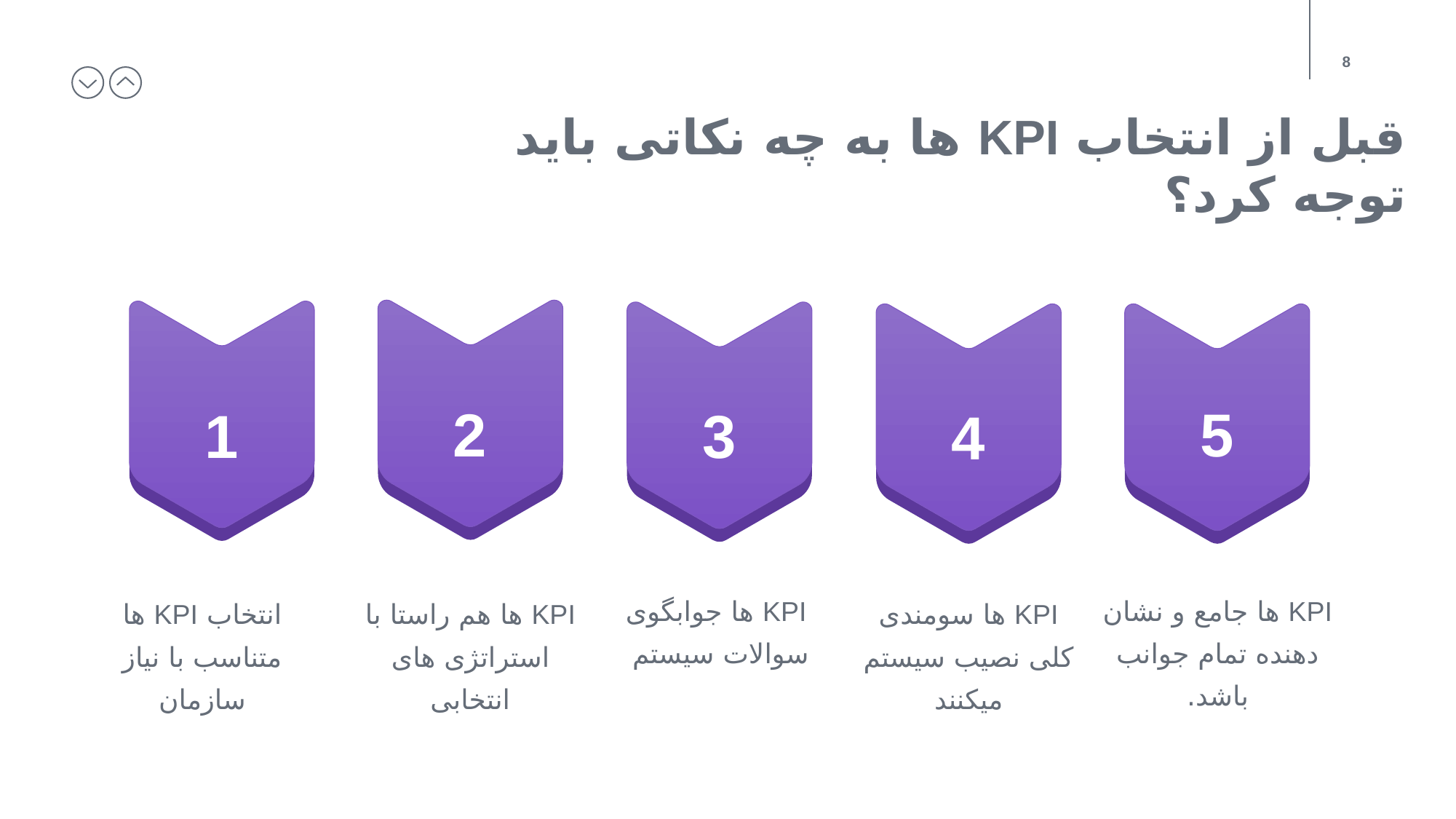

قبل از انتخاب KPI ها به چه نکاتی باید توجه کرد؟

2

1

3

4

5
KPI ها جوابگوی سوالات سیستم
KPI ها جامع و نشان دهنده تمام جوانب باشد.
KPI ها هم راستا با استراتژی های انتخابی
KPI ها سومندی کلی نصیب سیستم میکنند
انتخاب KPI ها متناسب با نیاز سازمان